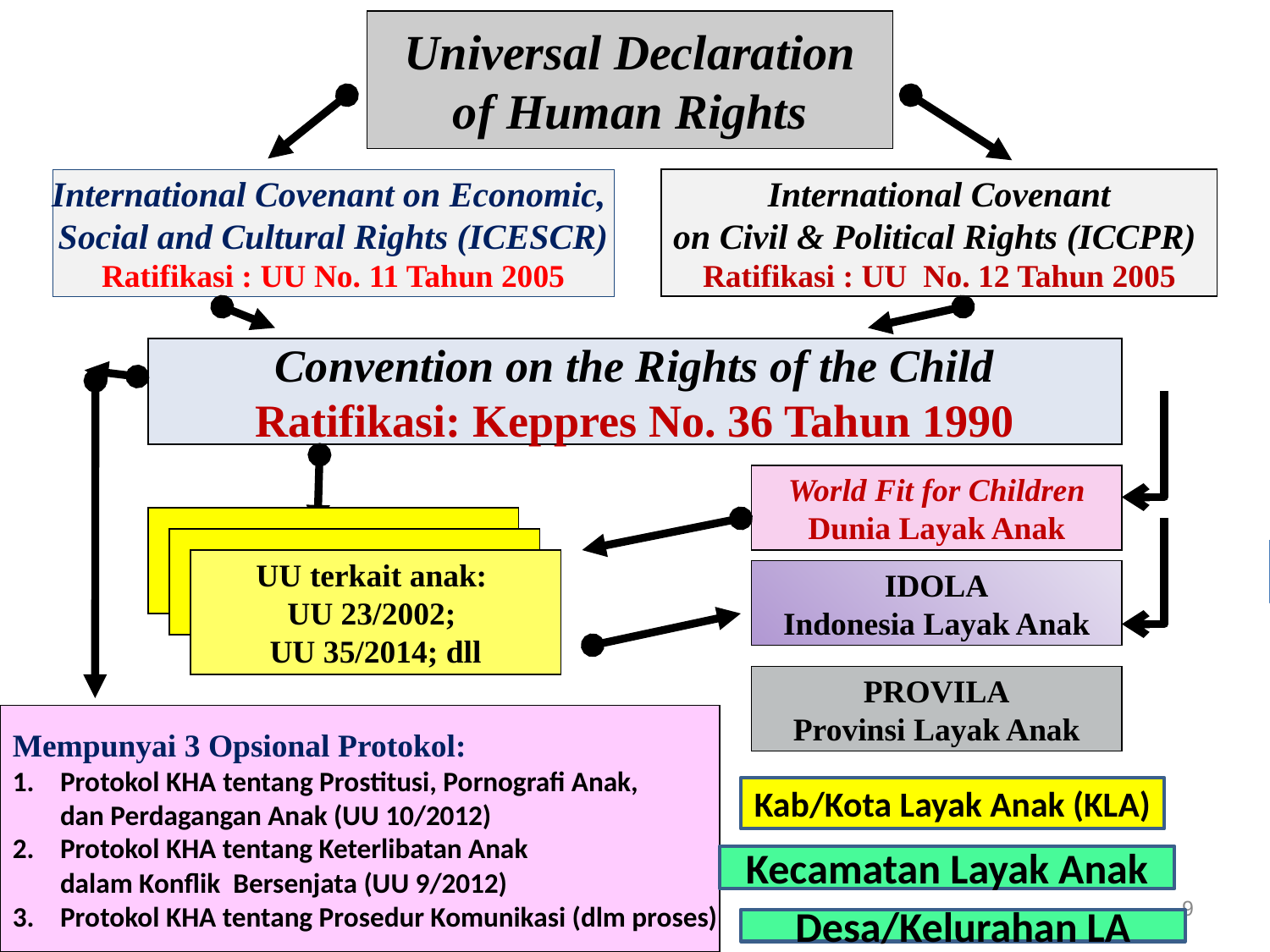

Universal Declaration
of Human Rights

International Covenant on Economic,
Social and Cultural Rights (ICESCR)
Ratifikasi : UU No. 11 Tahun 2005
International Covenant
on Civil & Political Rights (ICCPR)
Ratifikasi : UU  No. 12 Tahun 2005

Convention on the Rights of the Child
Ratifikasi: Keppres No. 36 Tahun 1990

World Fit for Children
Dunia Layak Anak

UU terkait anak:
UU 23/2002;
UU 35/2014; dll
IDOLA
Indonesia Layak Anak

PROVILA
Provinsi Layak Anak
Mempunyai 3 Opsional Protokol:
Protokol KHA tentang Prostitusi, Pornografi Anak,
	dan Perdagangan Anak (UU 10/2012)
Protokol KHA tentang Keterlibatan Anak
	dalam Konflik  Bersenjata (UU 9/2012)
Protokol KHA tentang Prosedur Komunikasi (dlm proses)
Kab/Kota Layak Anak (KLA)
Kecamatan Layak Anak
9
Desa/Kelurahan LA